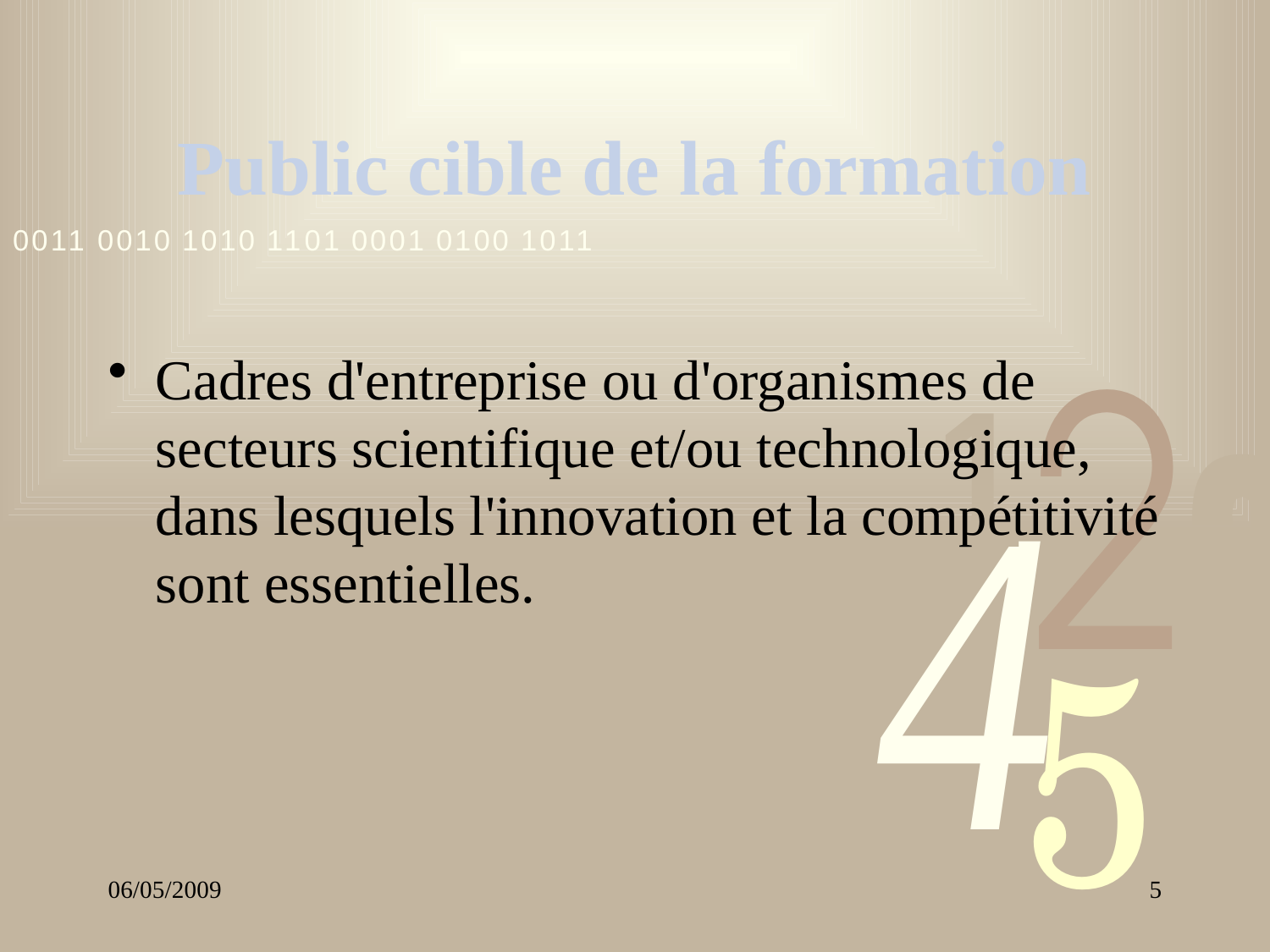

# Public cible de la formation
Cadres d'entreprise ou d'organismes de secteurs scientifique et/ou technologique, dans lesquels l'innovation et la compétitivité sont essentielles.

06/05/2009
5